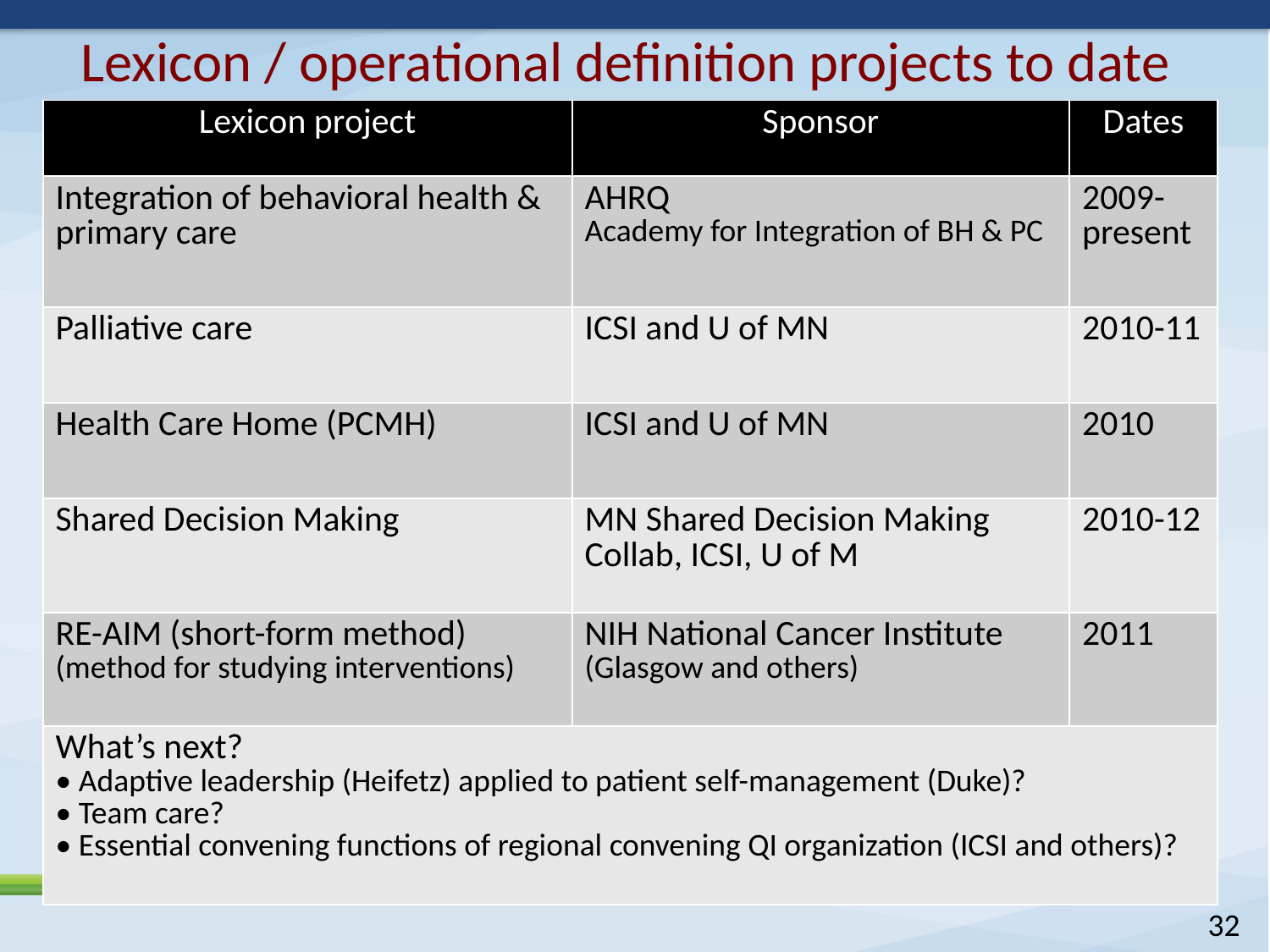

Lexicon / operational definition projects to date
| Lexicon project | Sponsor | Dates |
| --- | --- | --- |
| Integration of behavioral health & primary care | AHRQ Academy for Integration of BH & PC | 2009-present |
| Palliative care | ICSI and U of MN | 2010-11 |
| Health Care Home (PCMH) | ICSI and U of MN | 2010 |
| Shared Decision Making | MN Shared Decision Making Collab, ICSI, U of M | 2010-12 |
| RE-AIM (short-form method) (method for studying interventions) | NIH National Cancer Institute (Glasgow and others) | 2011 |
| What’s next? • Adaptive leadership (Heifetz) applied to patient self-management (Duke)? • Team care? • Essential convening functions of regional convening QI organization (ICSI and others)? |  |  |
32